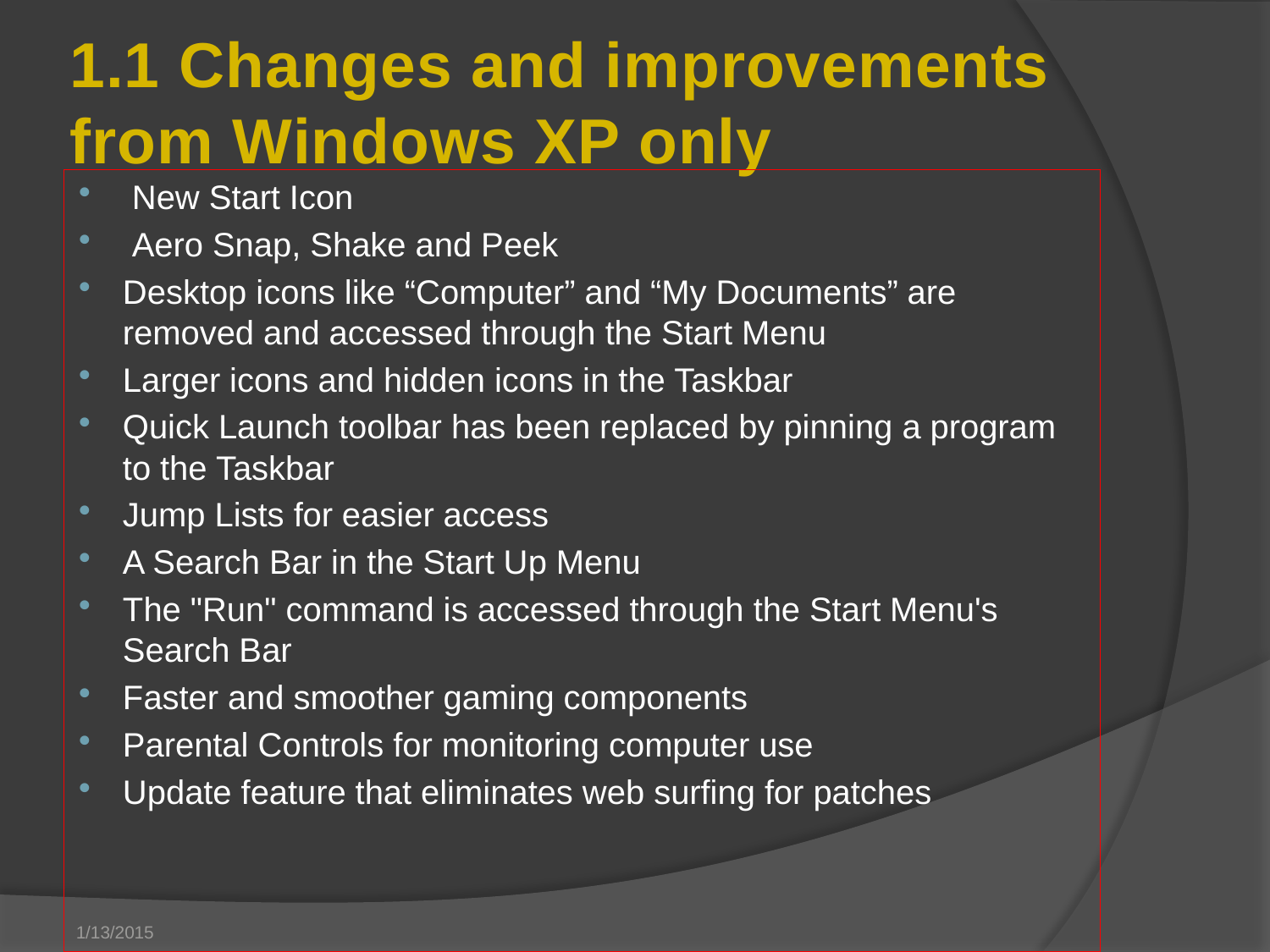

# 1.1 Changes and improvements from Windows XP only
 New Start Icon
 Aero Snap, Shake and Peek
Desktop icons like “Computer” and “My Documents” are removed and accessed through the Start Menu
Larger icons and hidden icons in the Taskbar
Quick Launch toolbar has been replaced by pinning a program to the Taskbar
Jump Lists for easier access
A Search Bar in the Start Up Menu
The "Run" command is accessed through the Start Menu's Search Bar
Faster and smoother gaming components
Parental Controls for monitoring computer use
Update feature that eliminates web surfing for patches

1/13/2015